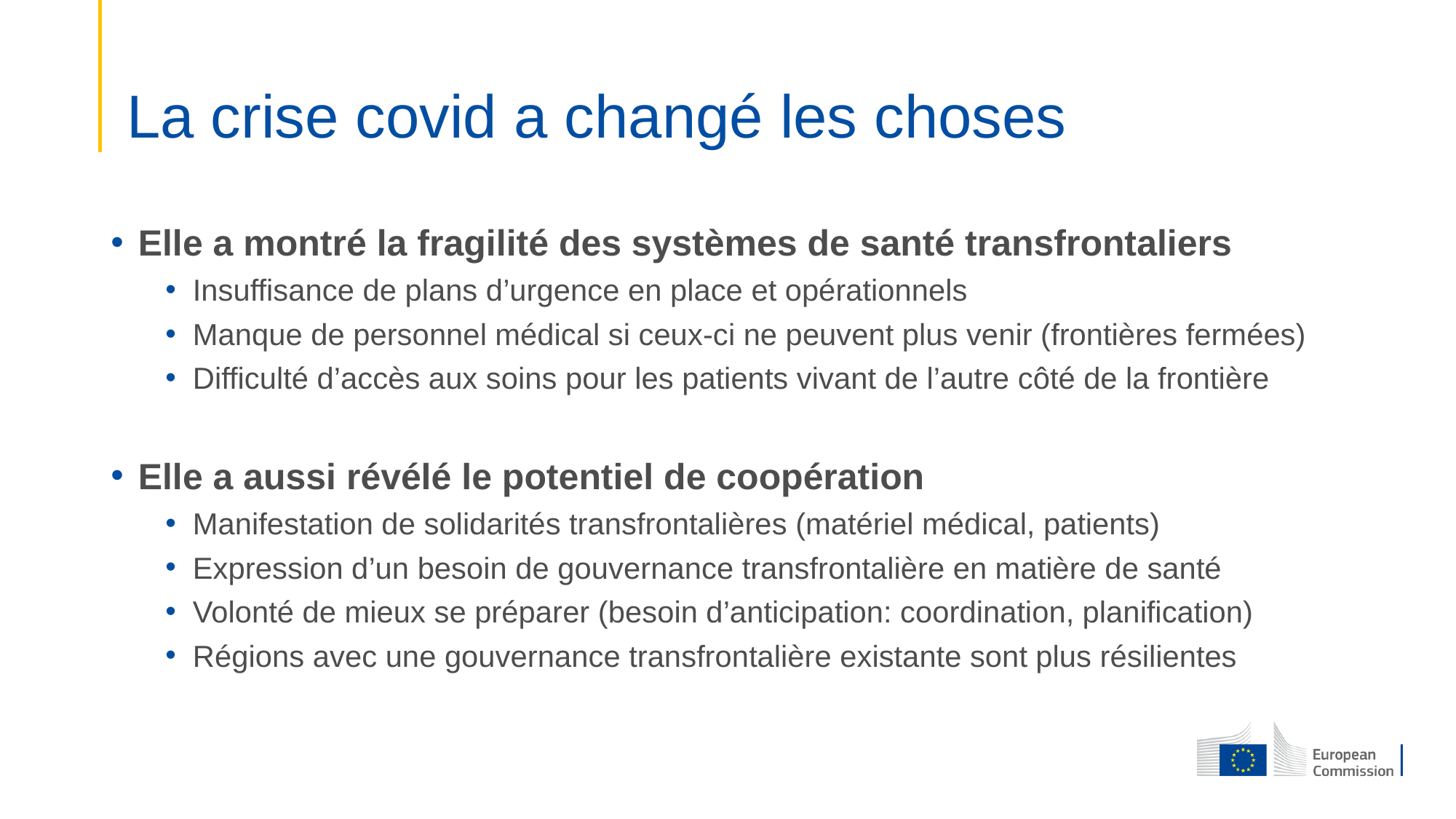

# La crise covid a changé les choses
Elle a montré la fragilité des systèmes de santé transfrontaliers
Insuffisance de plans d’urgence en place et opérationnels
Manque de personnel médical si ceux-ci ne peuvent plus venir (frontières fermées)
Difficulté d’accès aux soins pour les patients vivant de l’autre côté de la frontière

Elle a aussi révélé le potentiel de coopération
Manifestation de solidarités transfrontalières (matériel médical, patients)
Expression d’un besoin de gouvernance transfrontalière en matière de santé
Volonté de mieux se préparer (besoin d’anticipation: coordination, planification)
Régions avec une gouvernance transfrontalière existante sont plus résilientes